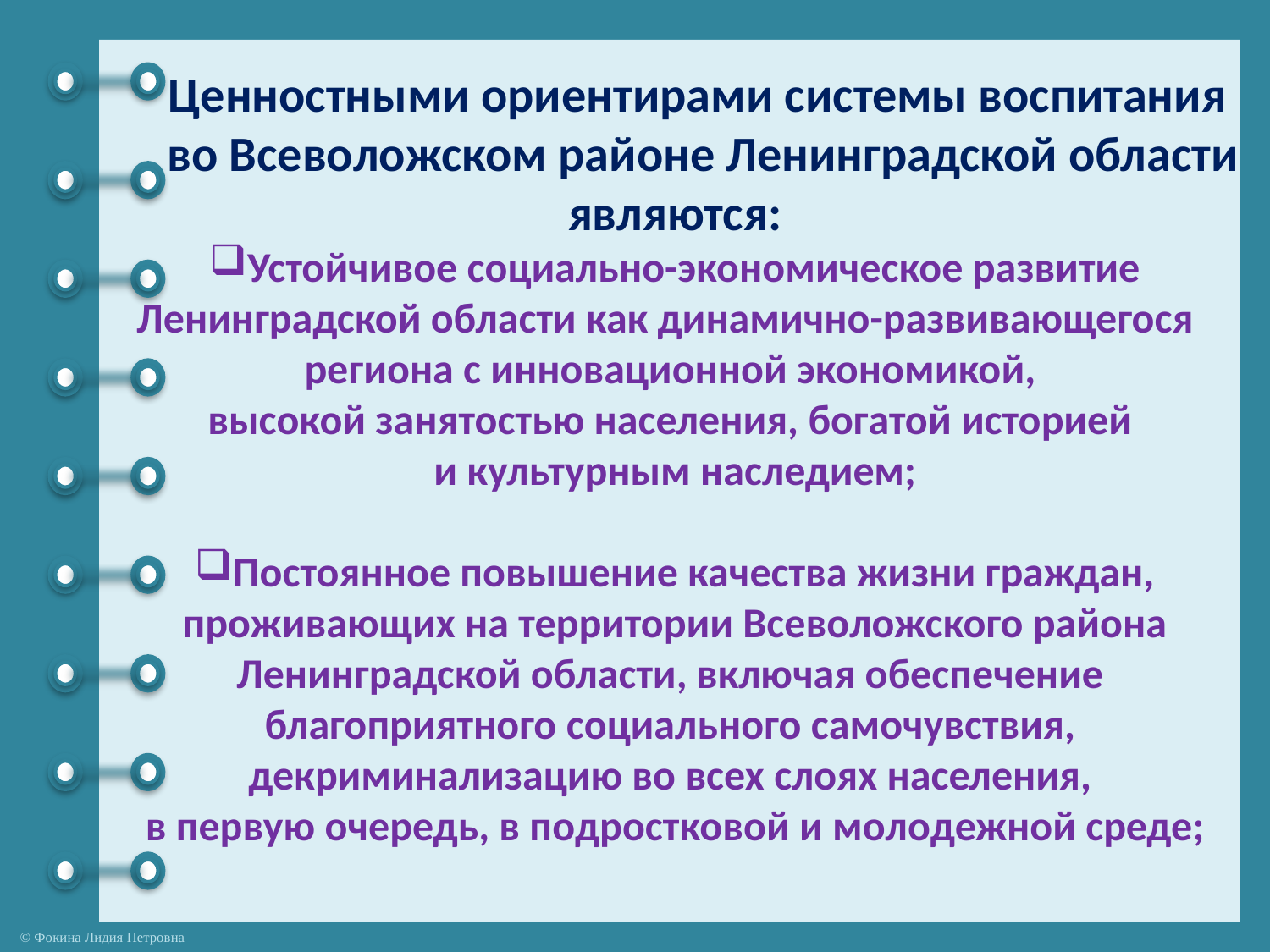

Ценностными ориентирами системы воспитания
     во Всеволожском районе Ленинградской области являются:
Устойчивое социально-экономическое развитие Ленинградской области как динамично-развивающегося   региона с инновационной экономикой,
высокой занятостью населения, богатой историей
и культурным наследием;

Постоянное повышение качества жизни граждан, проживающих на территории Всеволожского района Ленинградской области, включая обеспечение
благоприятного социального самочувствия,
декриминализацию во всех слоях населения,
в первую очередь, в подростковой и молодежной среде;